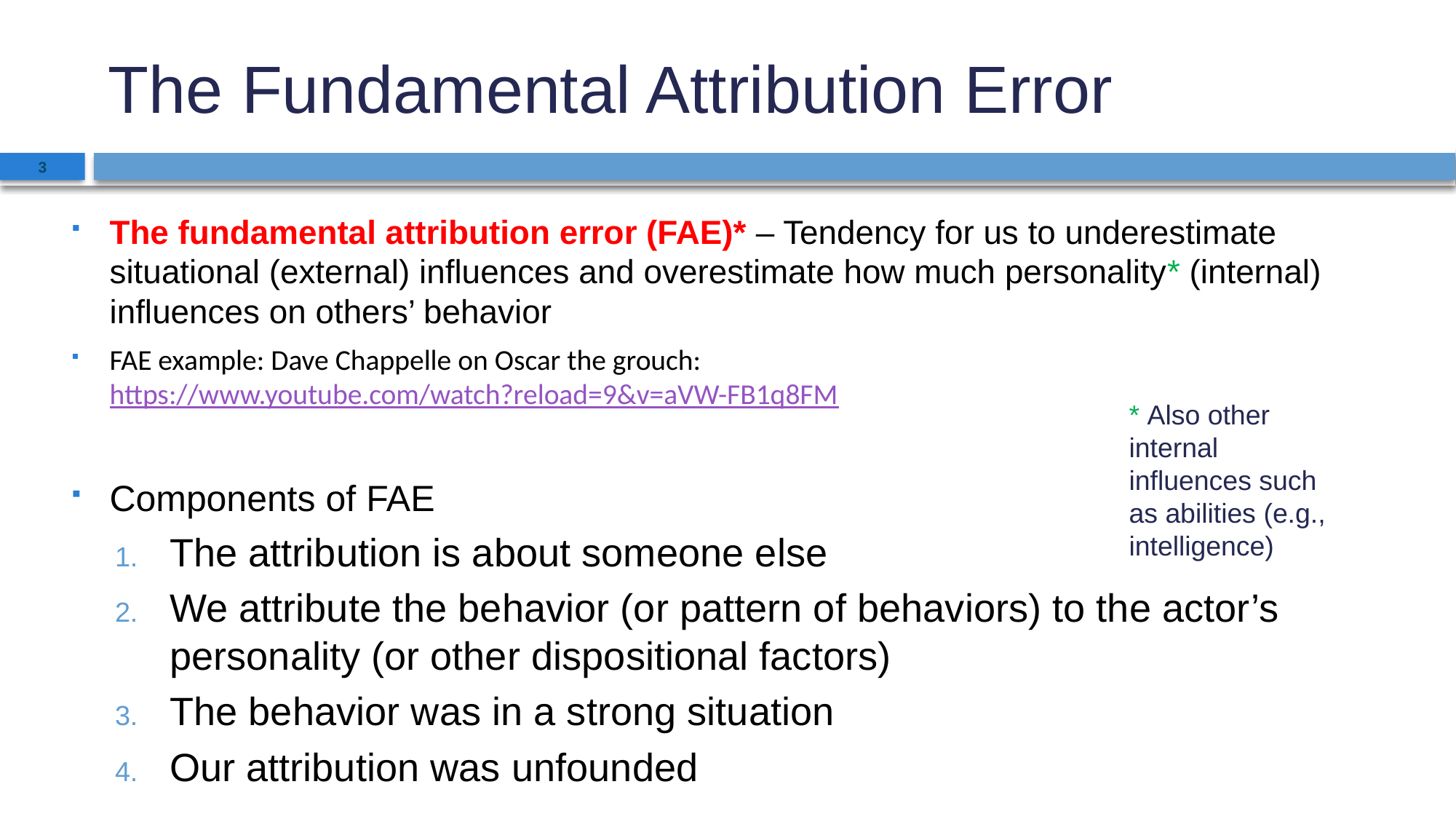

# The Fundamental Attribution Error
3
The fundamental attribution error (FAE)* – Tendency for us to underestimate situational (external) influences and overestimate how much personality* (internal) influences on others’ behavior
FAE example: Dave Chappelle on Oscar the grouch: https://www.youtube.com/watch?reload=9&v=aVW-FB1q8FM

Components of FAE
The attribution is about someone else
We attribute the behavior (or pattern of behaviors) to the actor’s personality (or other dispositional factors)
The behavior was in a strong situation
Our attribution was unfounded

* Also other internal influences such as abilities (e.g., intelligence)